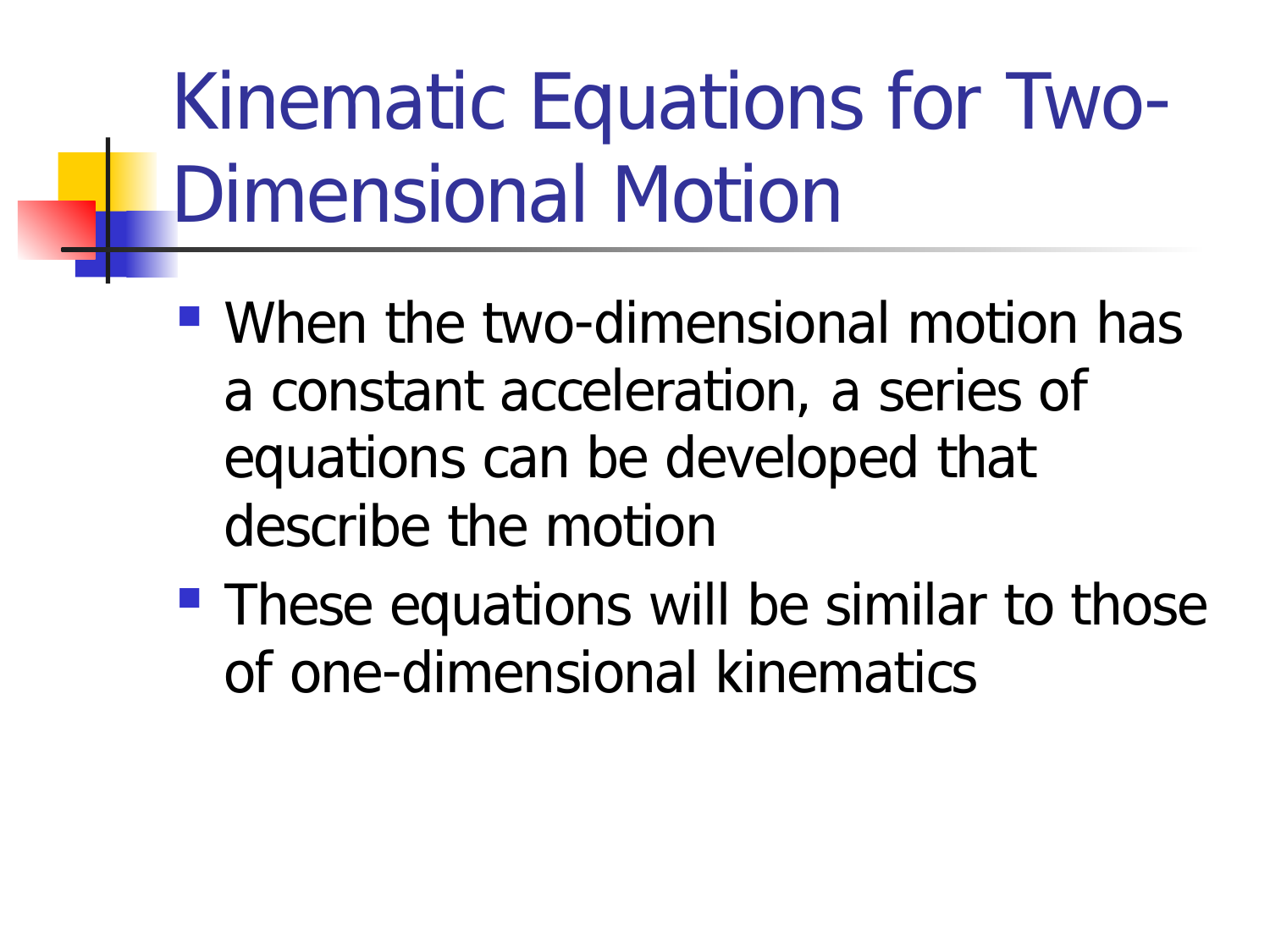

# Kinematic Equations for Two-Dimensional Motion
When the two-dimensional motion has a constant acceleration, a series of equations can be developed that describe the motion
These equations will be similar to those of one-dimensional kinematics